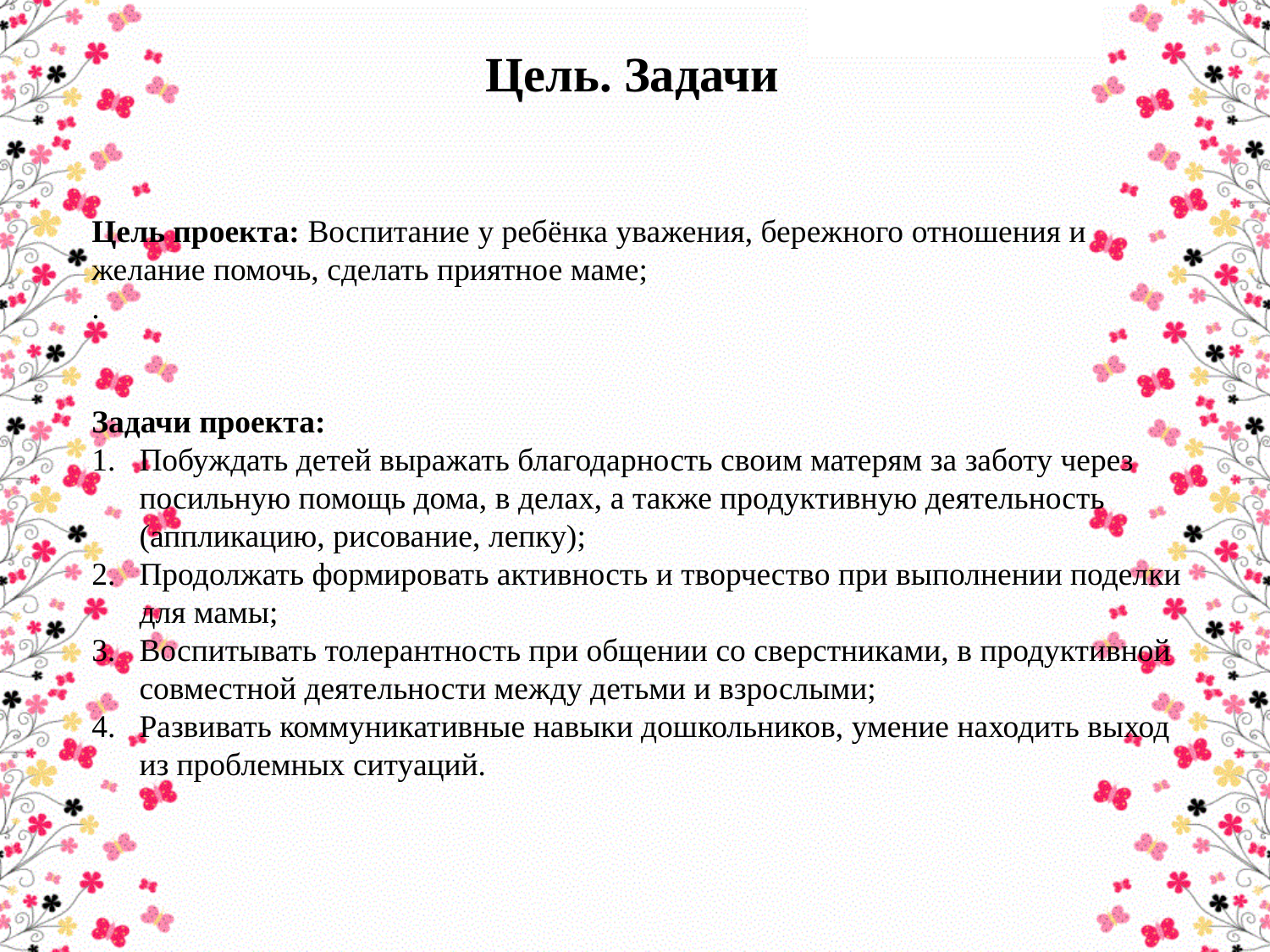

Цель. Задачи

Цель проекта: Воспитание у ребёнка уважения, бережного отношения и желание помочь, сделать приятное маме;
.

Задачи проекта:
Побуждать детей выражать благодарность своим матерям за заботу через посильную помощь дома, в делах, а также продуктивную деятельность (аппликацию, рисование, лепку);
Продолжать формировать активность и творчество при выполнении поделки для мамы;
Воспитывать толерантность при общении со сверстниками, в продуктивной совместной деятельности между детьми и взрослыми;
Развивать коммуникативные навыки дошкольников, умение находить выход из проблемных ситуаций.